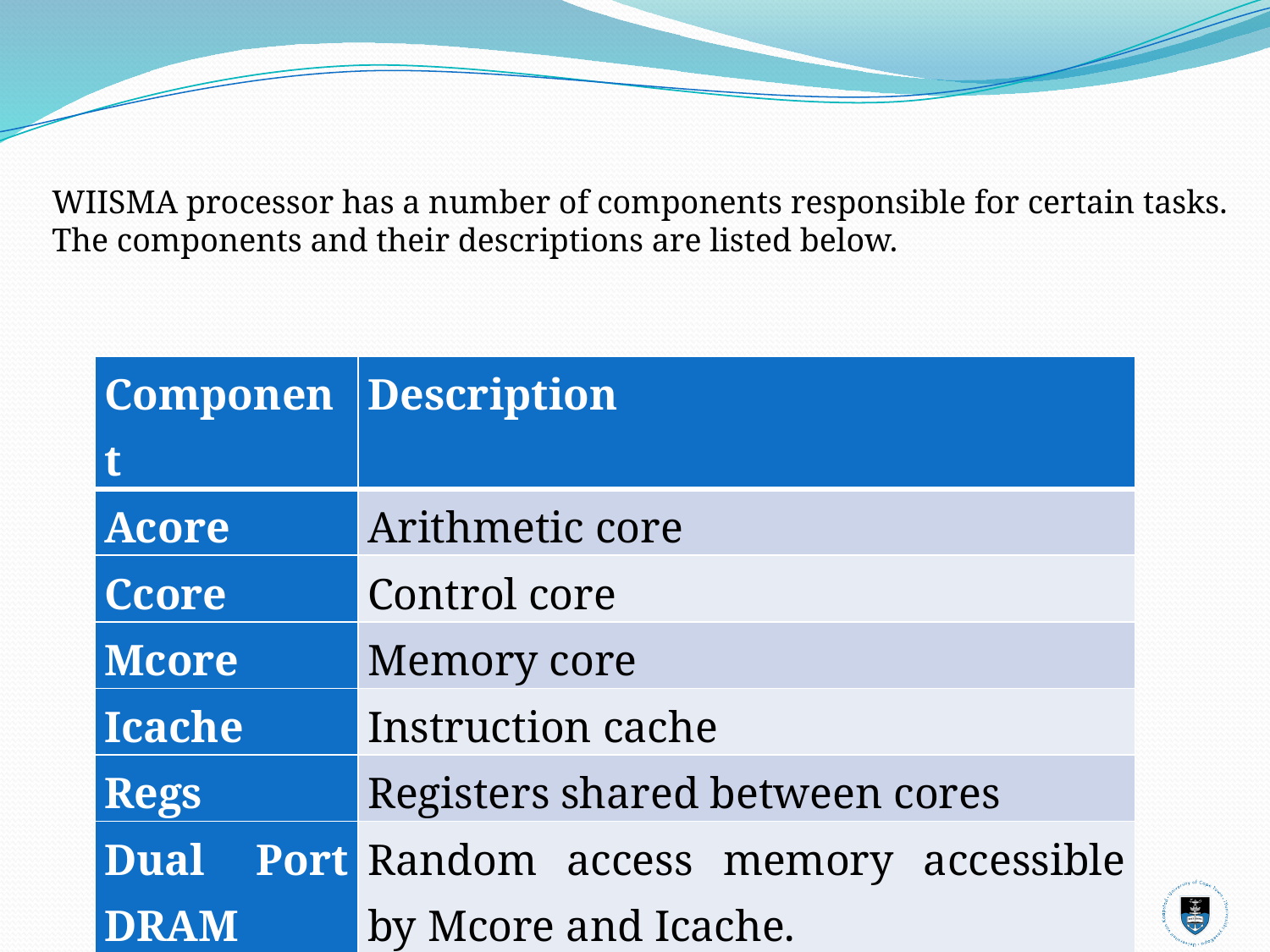

WIISMA processor has a number of components responsible for certain tasks.
The components and their descriptions are listed below.
| Component | Description |
| --- | --- |
| Acore | Arithmetic core |
| Ccore | Control core |
| Mcore | Memory core |
| Icache | Instruction cache |
| Regs | Registers shared between cores |
| Dual Port DRAM | Random access memory accessible by Mcore and Icache. |